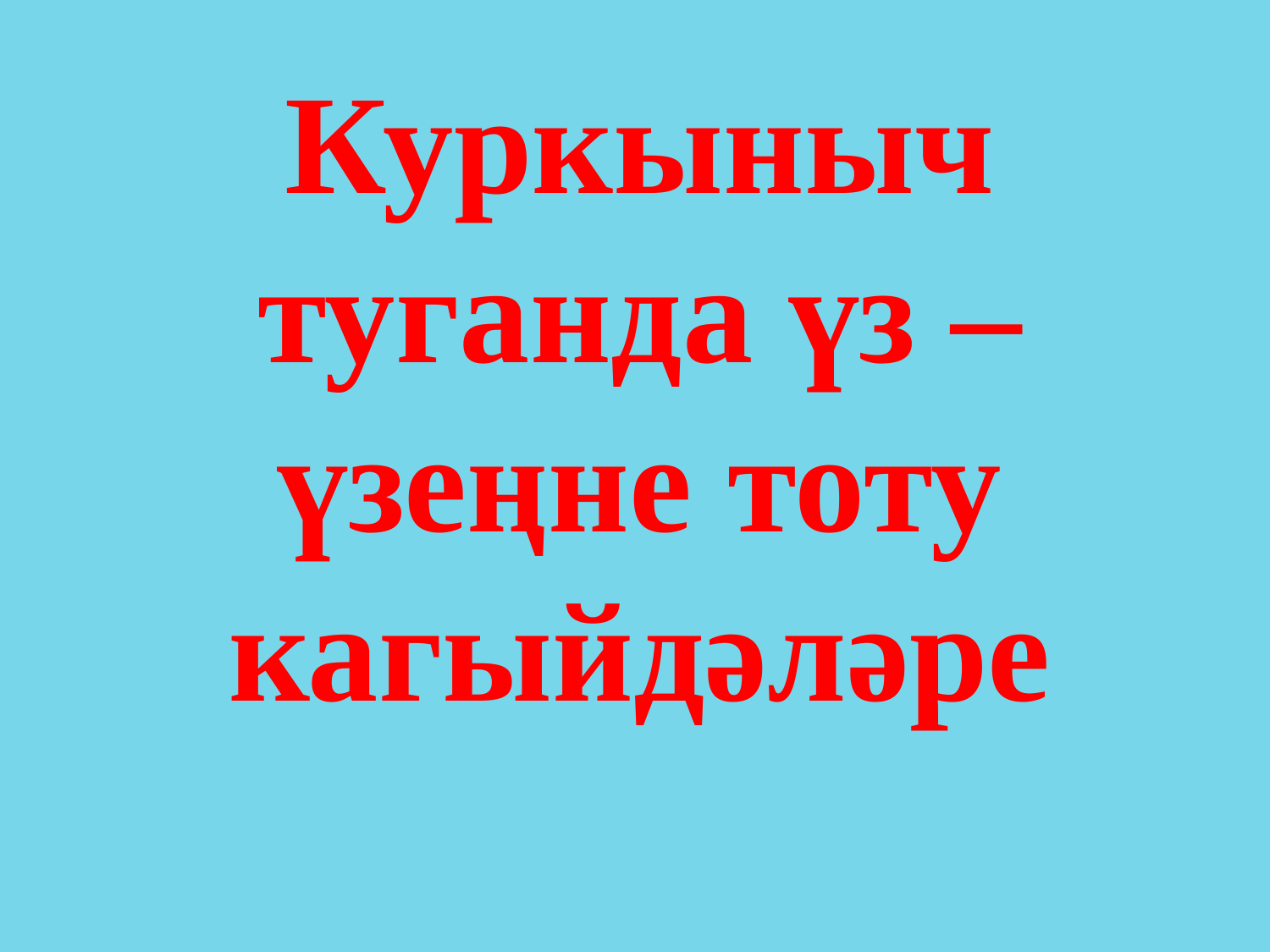

# Куркыныч туганда үз – үзеңне тоту кагыйдәләре